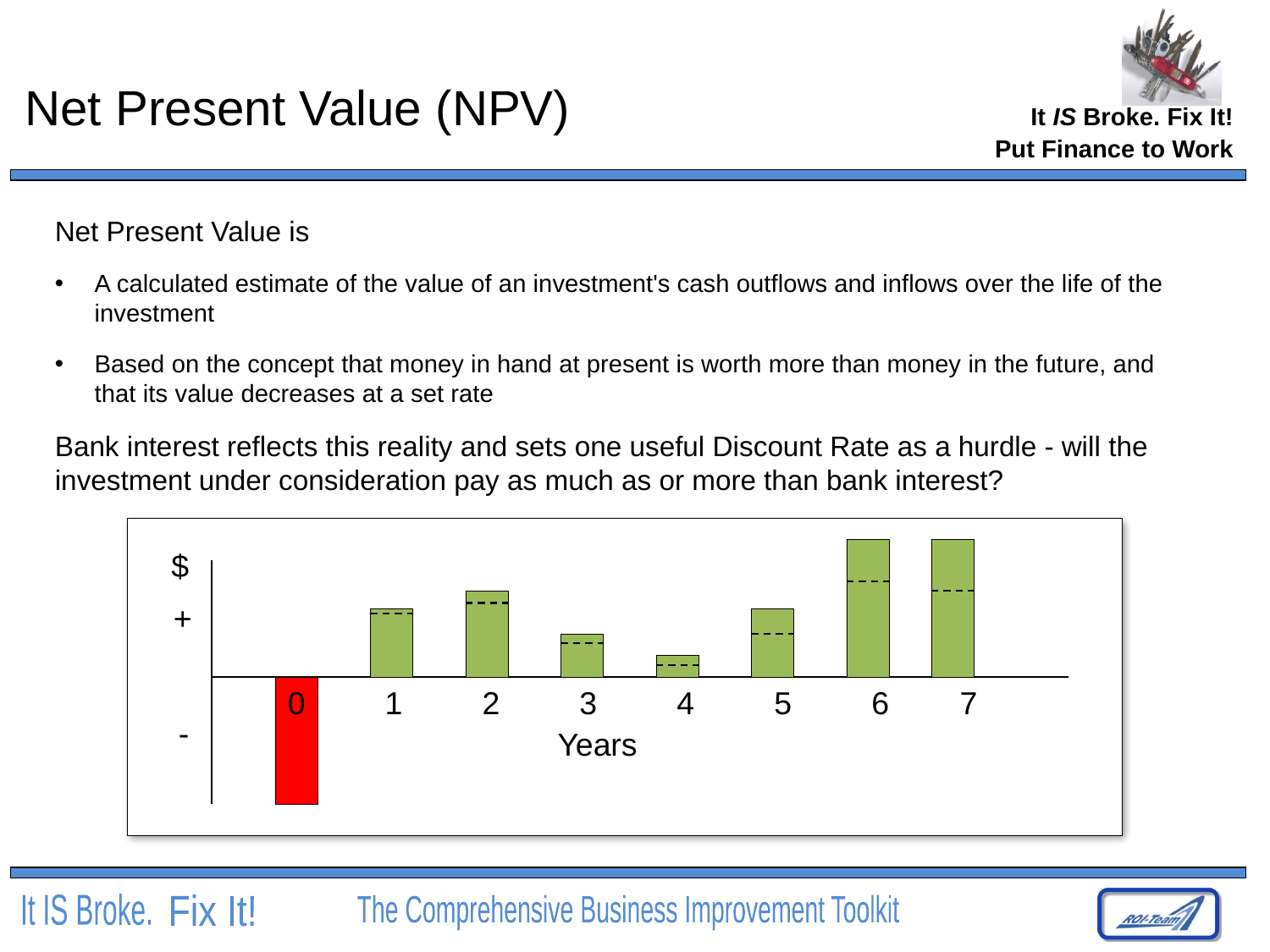

# Net Present Value (NPV)
Put Finance to Work
Net Present Value is
A calculated estimate of the value of an investment's cash outflows and inflows over the life of the investment
Based on the concept that money in hand at present is worth more than money in the future, and that its value decreases at a set rate
Bank interest reflects this reality and sets one useful Discount Rate as a hurdle - will the investment under consideration pay as much as or more than bank interest?

$

+

0         1         2         3         4         5         6        7

-
Years